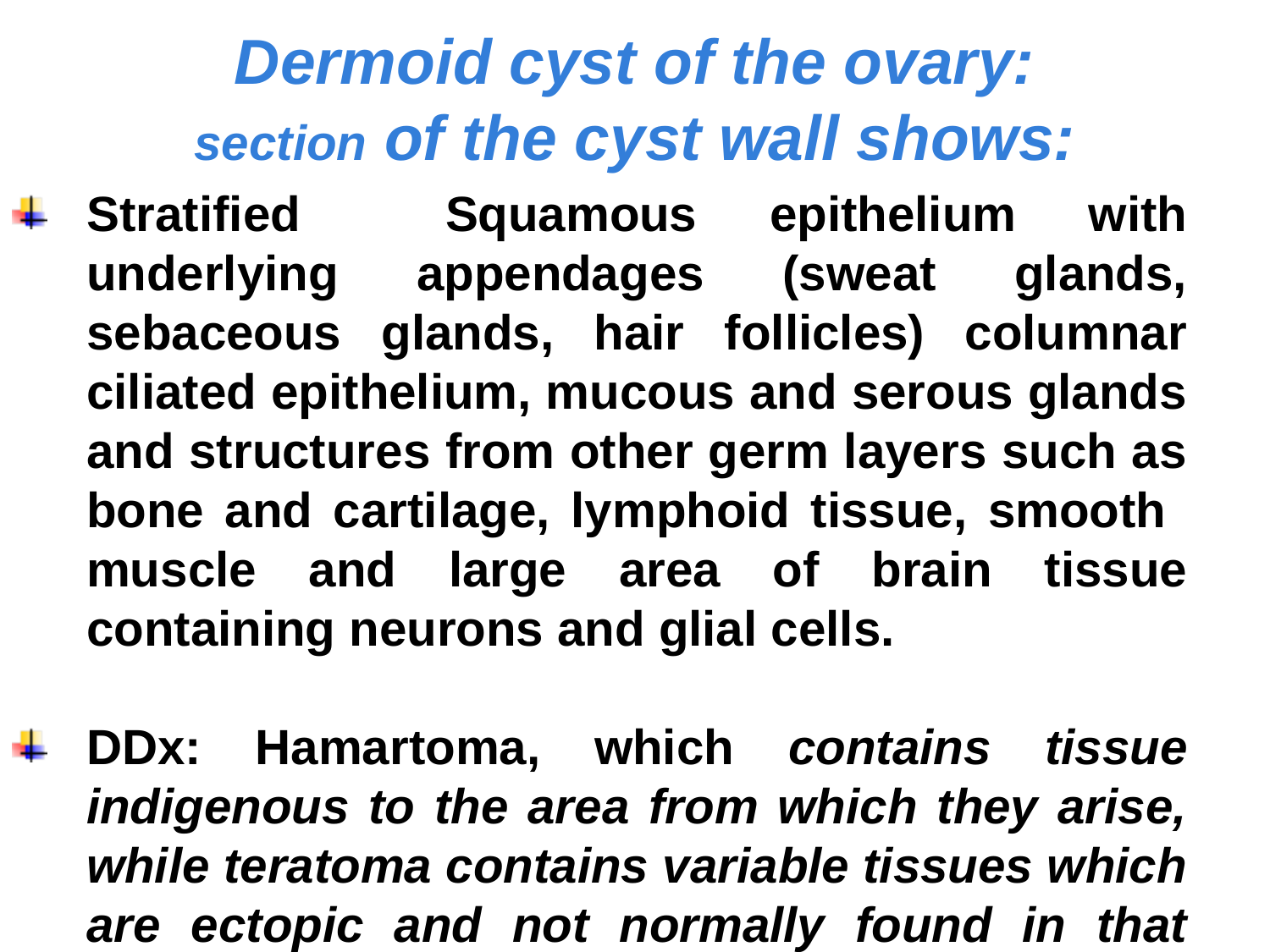

# Dermoid cyst of the ovary: section of the cyst wall shows:
Stratified  Squamous epithelium with underlying appendages (sweat glands, sebaceous glands, hair follicles) columnar ciliated epithelium, mucous and serous glands and structures from other germ layers such as bone and cartilage, lymphoid tissue, smooth  muscle and large area of brain tissue containing neurons and glial cells.

DDx: Hamartoma, which contains tissue indigenous to the area from which they arise, while teratoma contains variable tissues which are ectopic and not normally found in that site .